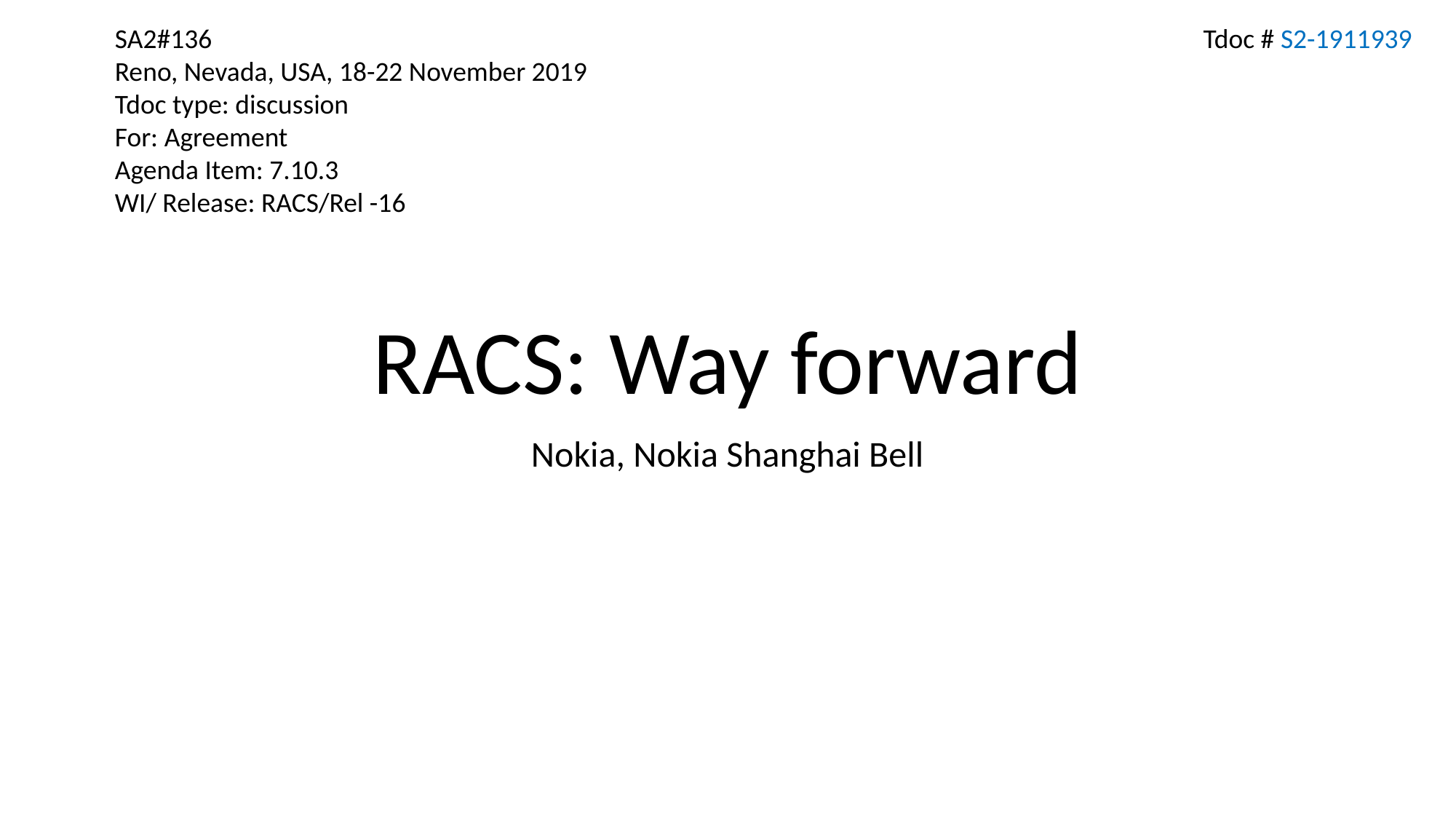

SA2#136
Reno, Nevada, USA, 18-22 November 2019
Tdoc type: discussion
For: Agreement
Agenda Item: 7.10.3
WI/ Release: RACS/Rel -16
Tdoc # S2-1911939
# RACS: Way forward
Nokia, Nokia Shanghai Bell